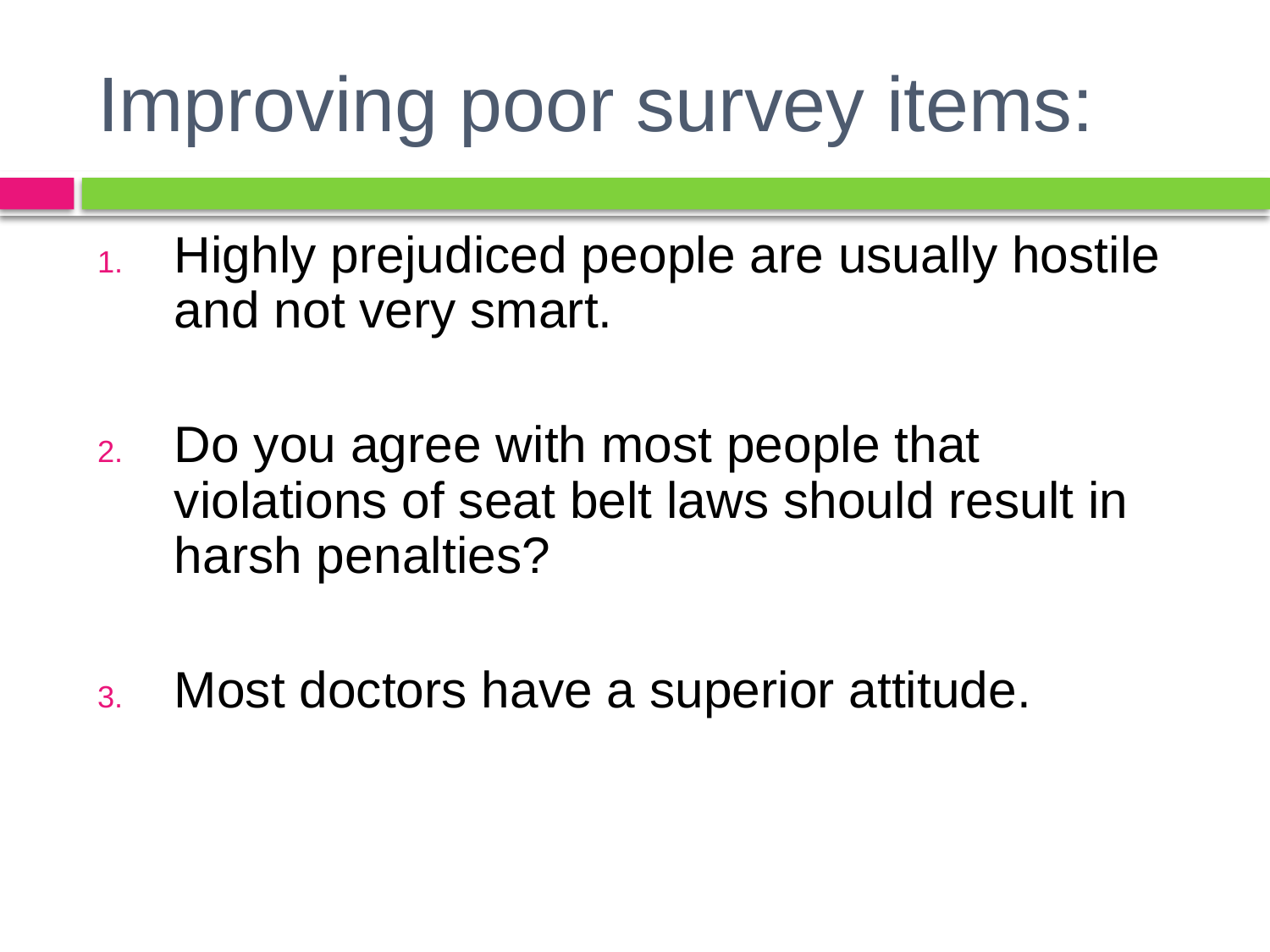

# Improving poor survey items:
Highly prejudiced people are usually hostile and not very smart.

Do you agree with most people that violations of seat belt laws should result in harsh penalties?

Most doctors have a superior attitude.